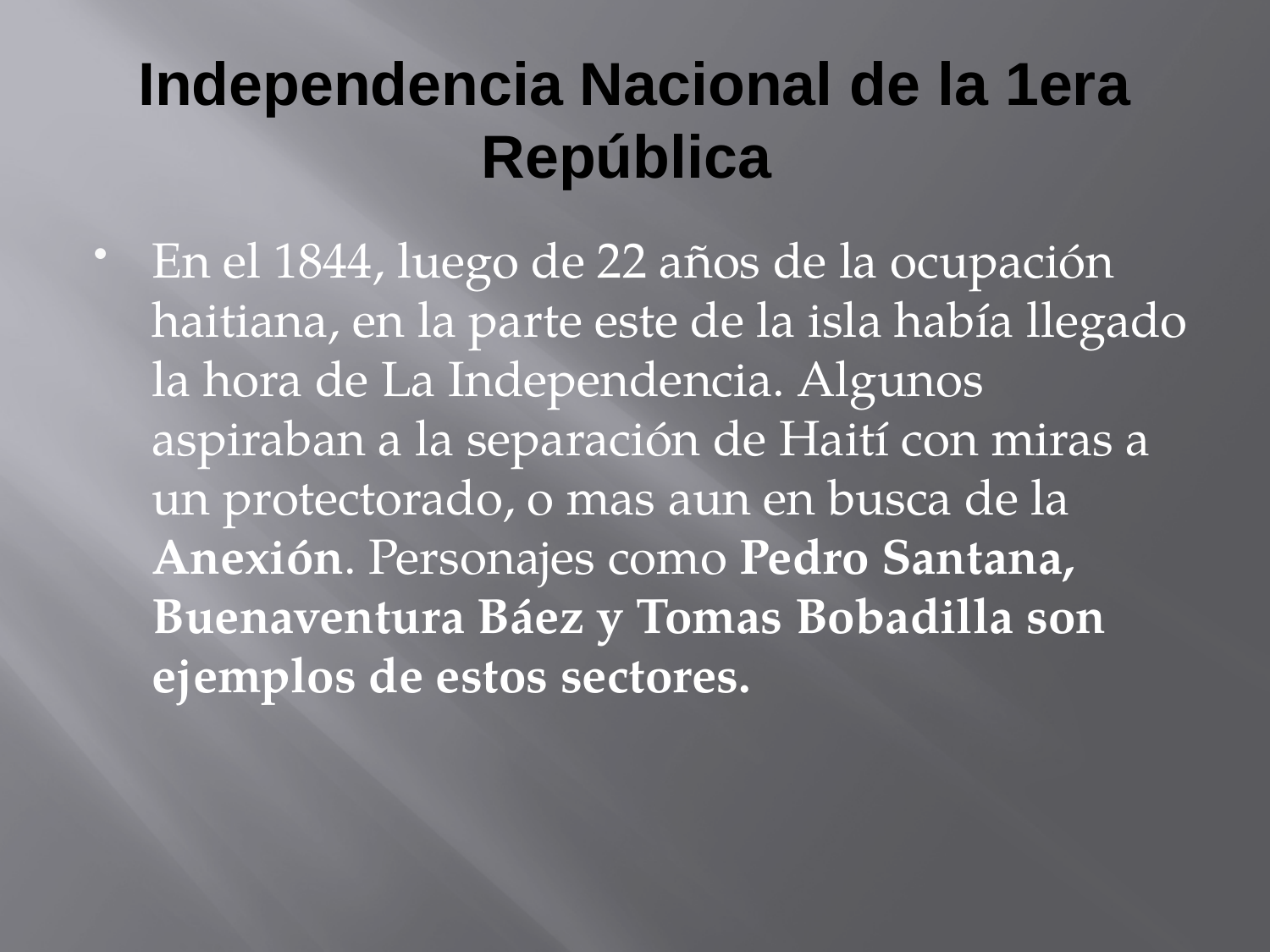

# Independencia Nacional de la 1era República
En el 1844, luego de 22 años de la ocupación haitiana, en la parte este de la isla había llegado la hora de La Independencia. Algunos aspiraban a la separación de Haití con miras a un protectorado, o mas aun en busca de la Anexión. Personajes como Pedro Santana, Buenaventura Báez y Tomas Bobadilla son ejemplos de estos sectores.